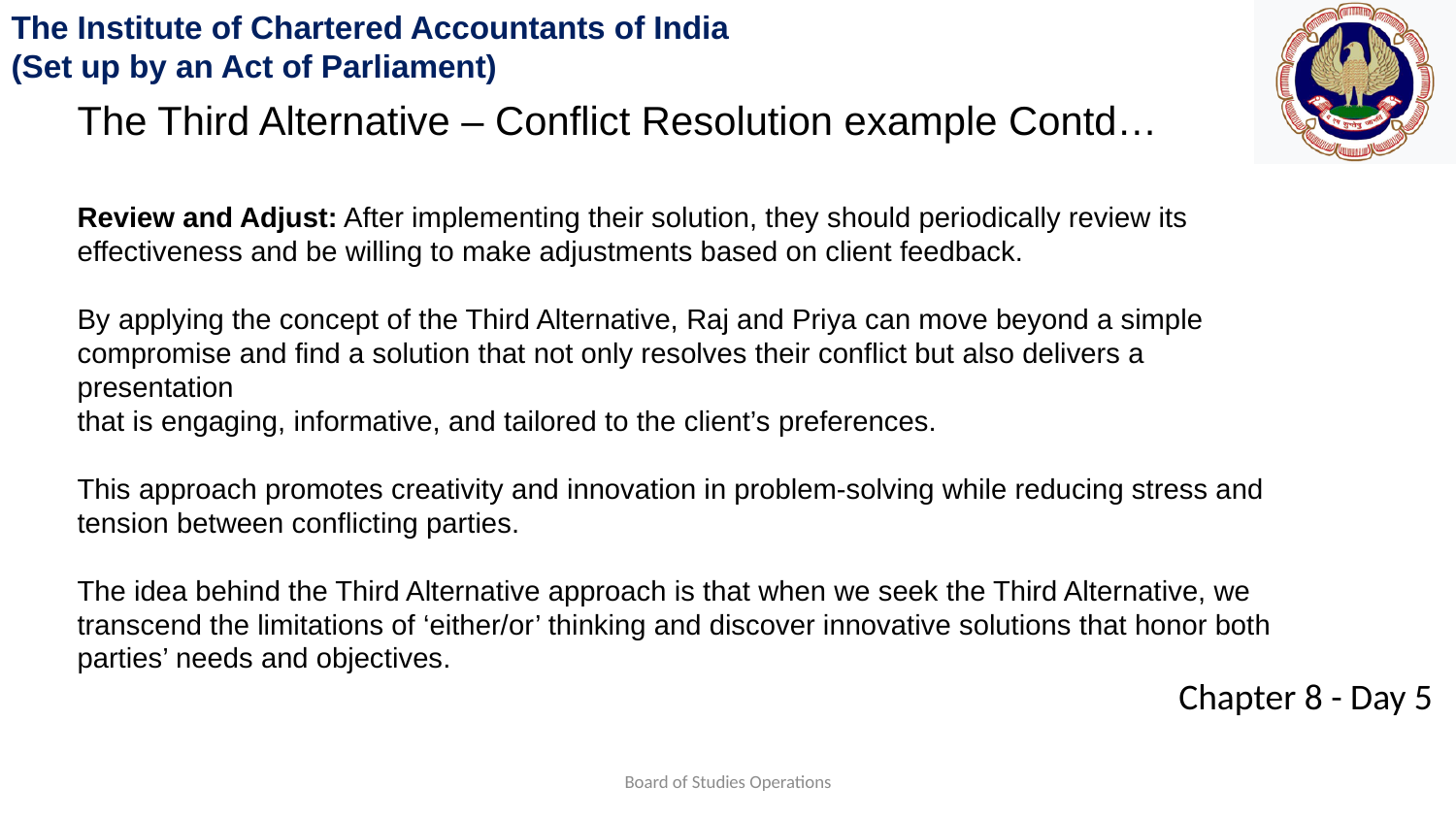

The Third Alternative – Conflict Resolution example Contd…
Review and Adjust: After implementing their solution, they should periodically review its effectiveness and be willing to make adjustments based on client feedback.

By applying the concept of the Third Alternative, Raj and Priya can move beyond a simple compromise and find a solution that not only resolves their conflict but also delivers a presentation
that is engaging, informative, and tailored to the client’s preferences.

This approach promotes creativity and innovation in problem-solving while reducing stress and tension between conflicting parties.

The idea behind the Third Alternative approach is that when we seek the Third Alternative, we transcend the limitations of ‘either/or’ thinking and discover innovative solutions that honor both parties’ needs and objectives.
Board of Studies Operations